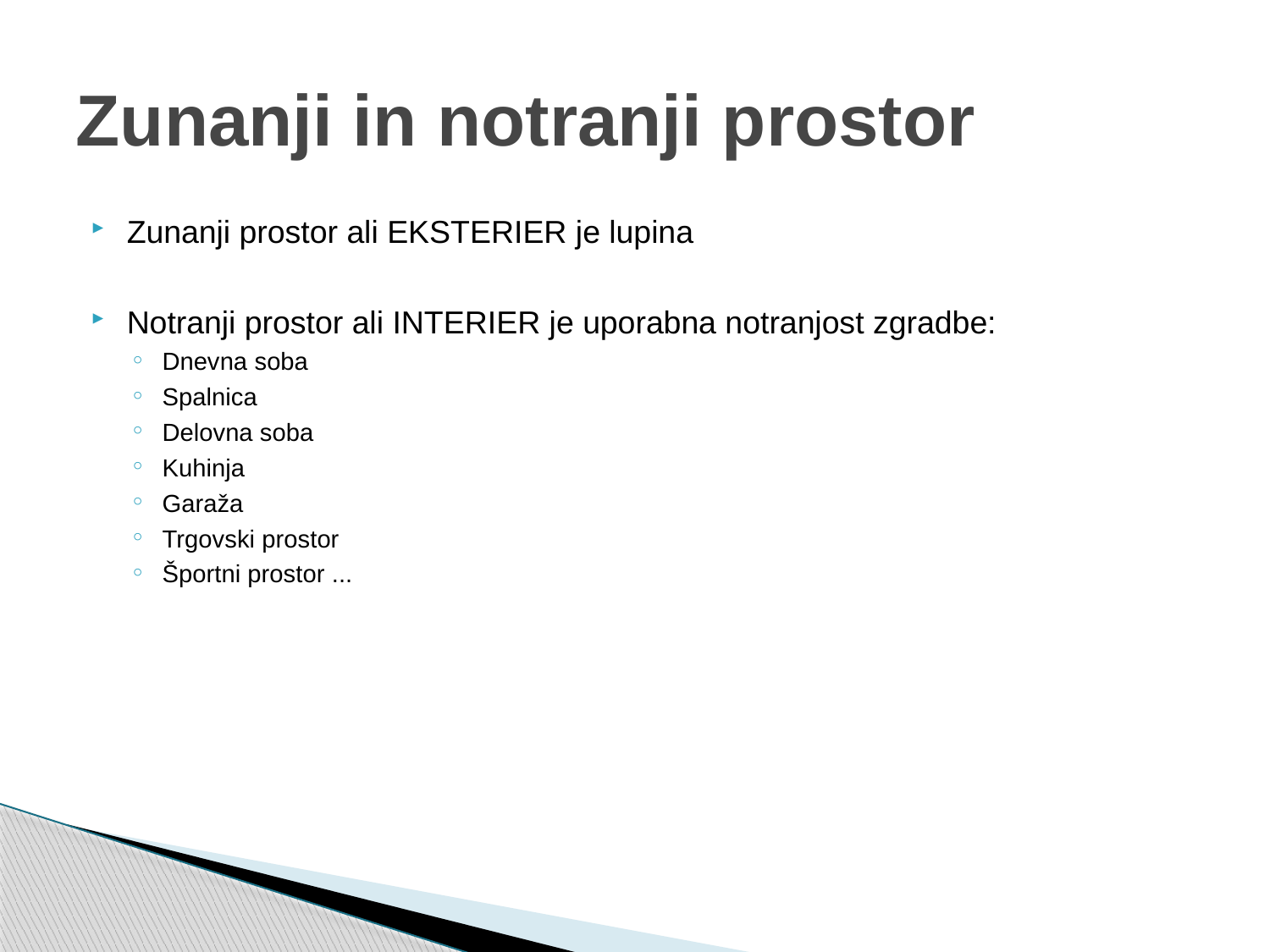

# Zunanji in notranji prostor
Zunanji prostor ali EKSTERIER je lupina

Notranji prostor ali INTERIER je uporabna notranjost zgradbe:
Dnevna soba
Spalnica
Delovna soba
Kuhinja
Garaža
Trgovski prostor
Športni prostor ...